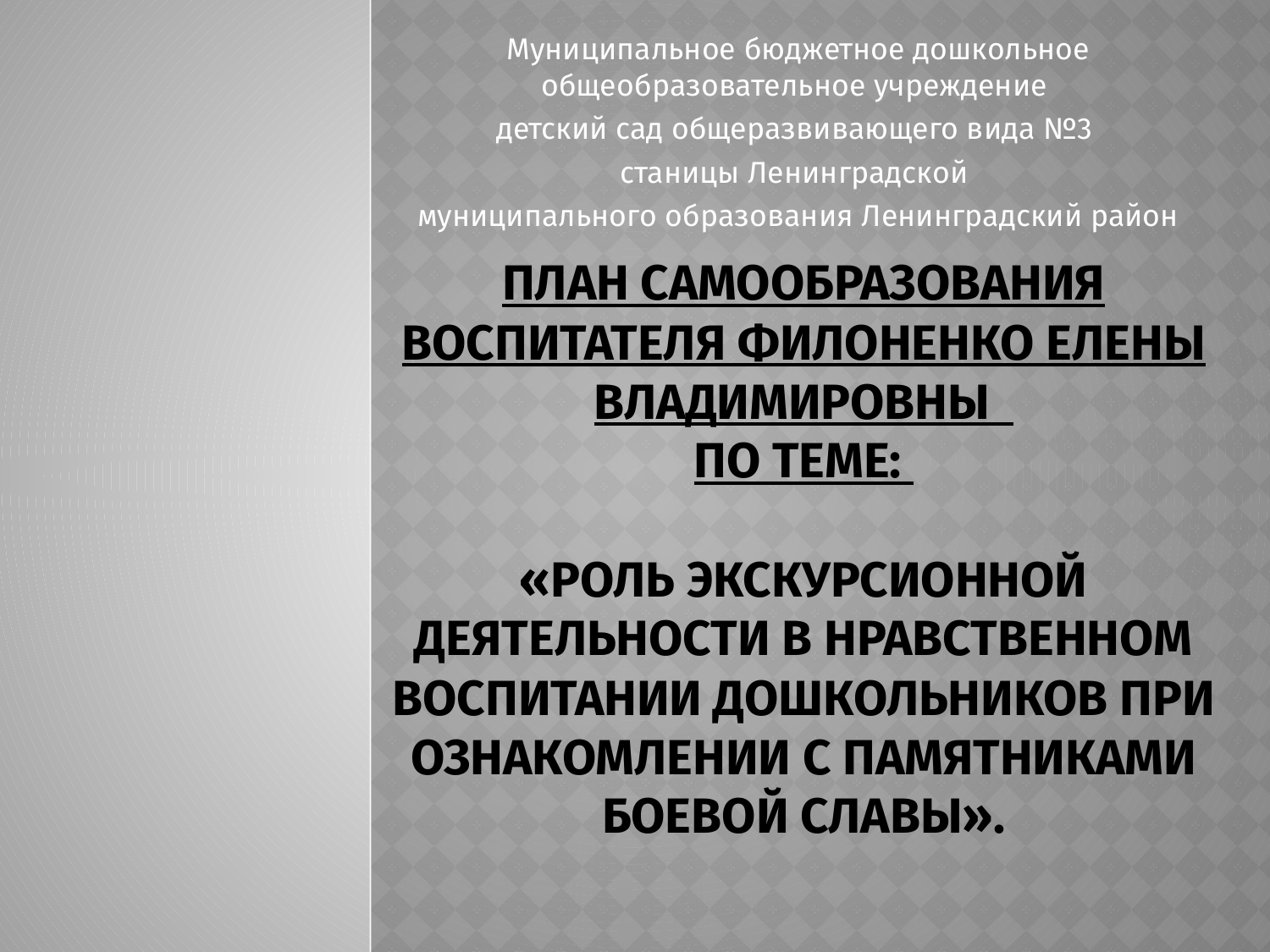

Муниципальное бюджетное дошкольное общеобразовательное учреждение
детский сад общеразвивающего вида №3
станицы Ленинградской
муниципального образования Ленинградский район

# План самообразования воспитателя Филоненко Елены Владимировны по теме: «Роль экскурсионной деятельности в нравственном воспитании дошкольников при ознакомлении с памятниками боевой славы».